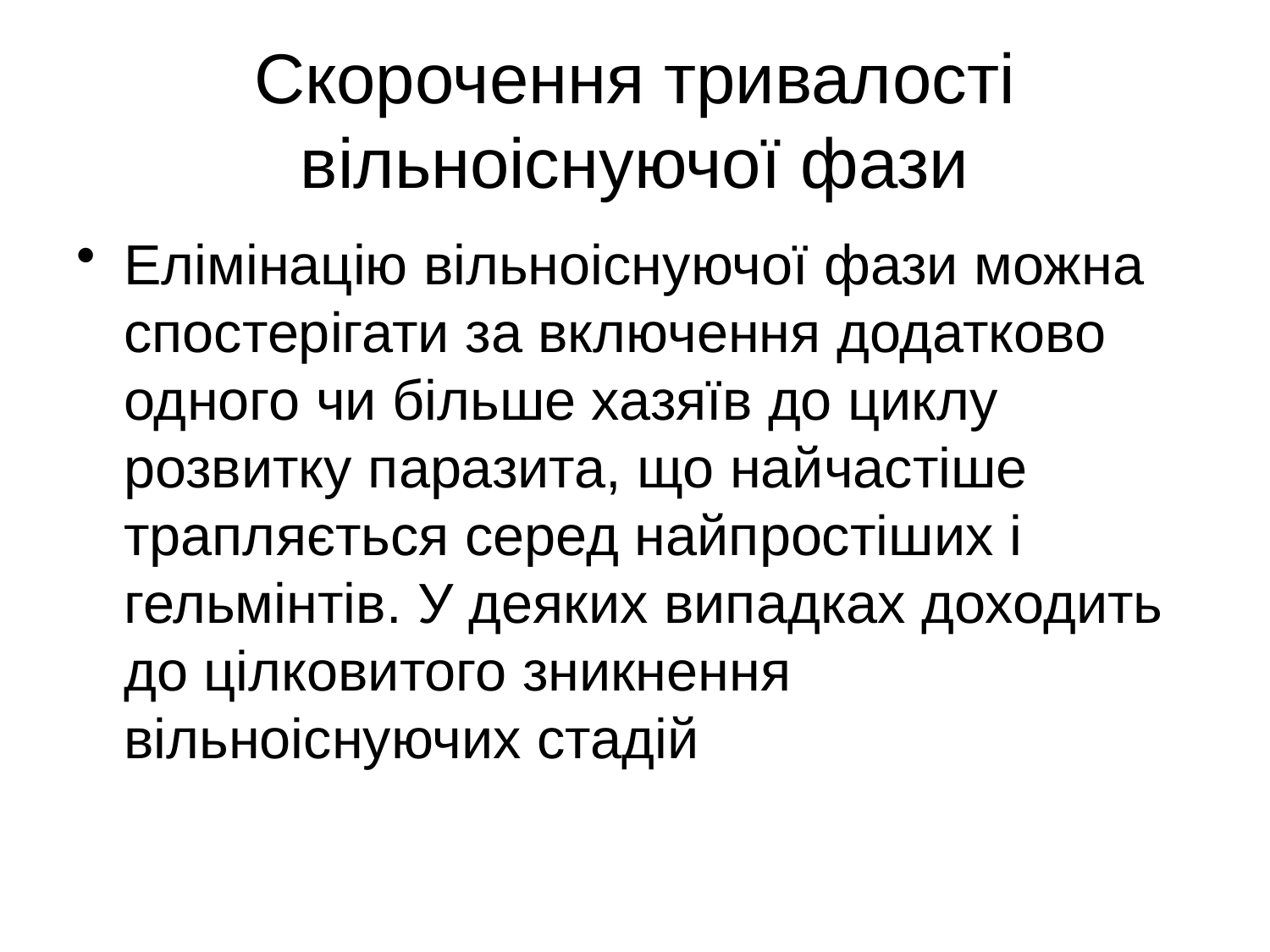

# Скорочення тривалості вільноіснуючої фази
Елімінацію вільноіснуючої фази можна спостерігати за включення додатково одного чи більше хазяїв до циклу розвитку паразита, що найчастіше трапляється серед найпростіших і гельмінтів. У деяких випадках доходить до цілковитого зникнення вільноіснуючих стадій